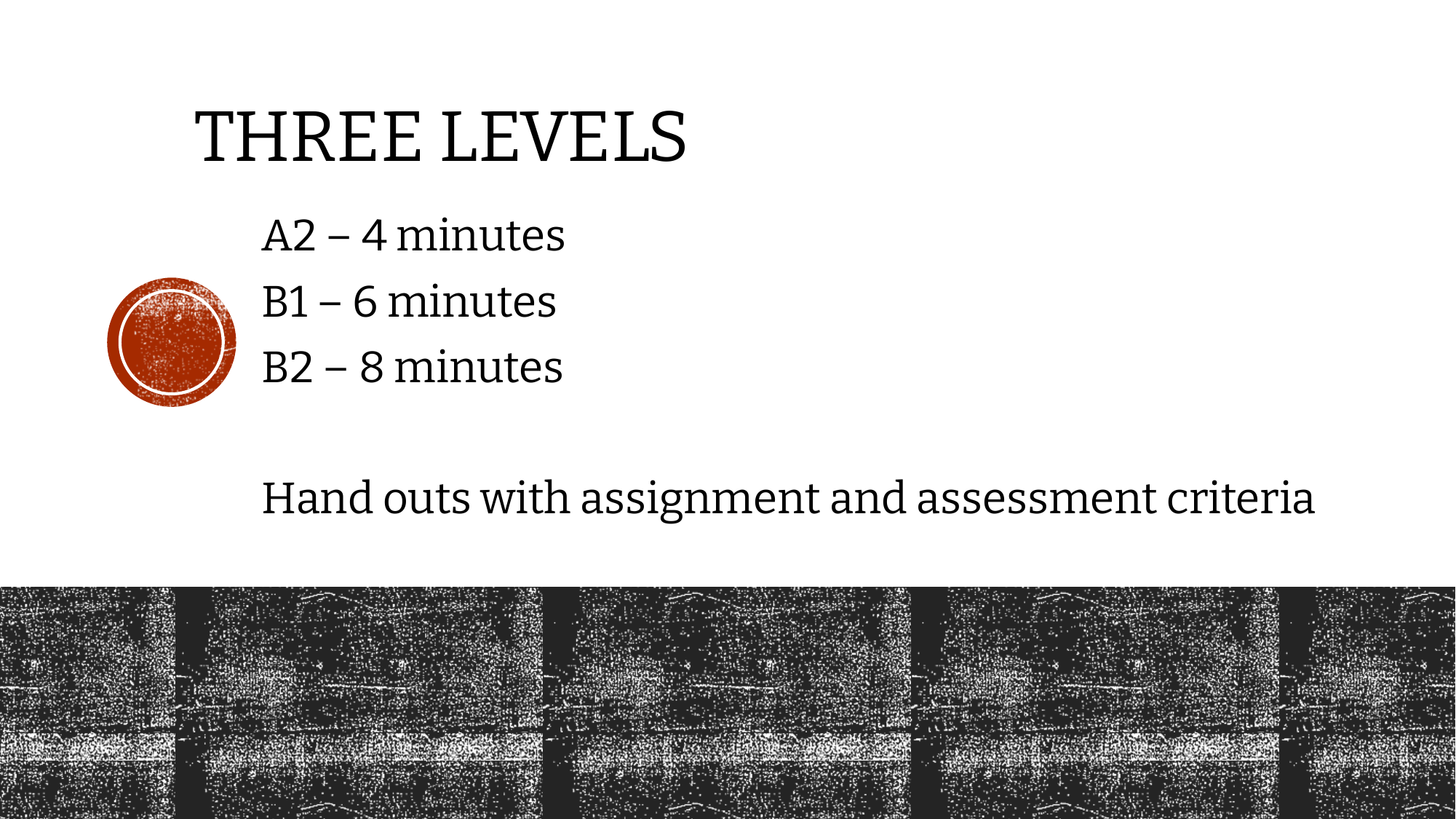

# three levels
A2 – 4 minutes
B1 – 6 minutes
B2 – 8 minutes

Hand outs with assignment and assessment criteria